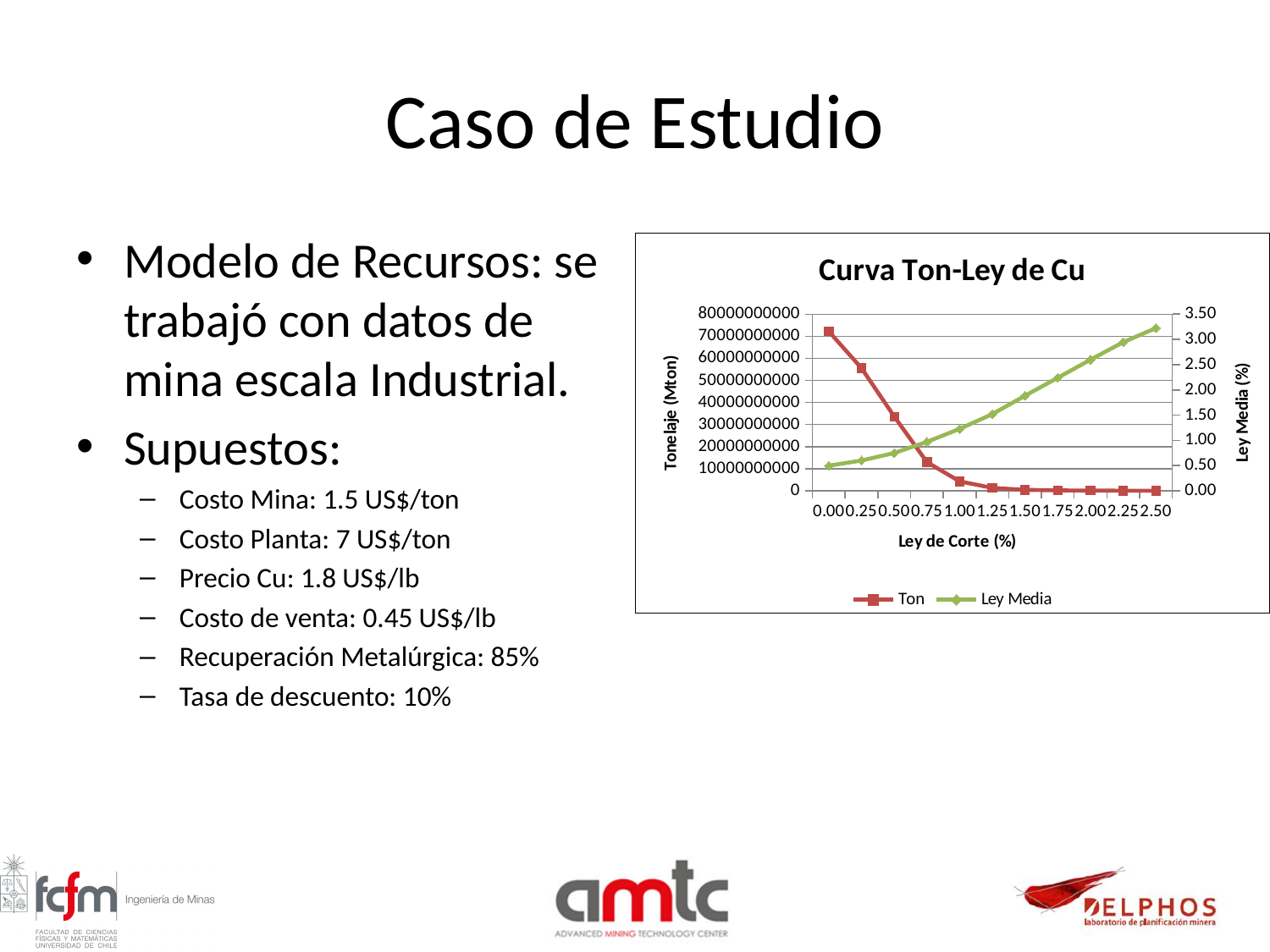

# Caso de Estudio
Modelo de Recursos: se trabajó con datos de mina escala Industrial.
Supuestos:
Costo Mina: 1.5 US$/ton
Costo Planta: 7 US$/ton
Precio Cu: 1.8 US$/lb
Costo de venta: 0.45 US$/lb
Recuperación Metalúrgica: 85%
Tasa de descuento: 10%

### Chart: Curva Ton-Ley de Cu

| Category | Ton | Ley Media |
|---|---|---|
| 0 | 72204242400.0 | 0.49744263248443166 |
| 0.25 | 55547175600.0 | 0.6007689602133437 |
| 0.5 | 33658513200.0 | 0.7488727940603152 |
| 0.75000000000000044 | 13007109600.0 | 0.9700351970586917 |
| 1 | 4254152400.0 | 1.2269106861333878 |
| 1.25 | 1319198400.0 | 1.520870910698497 |
| 1.5 | 431859600.0 | 1.88491559756921 |
| 1.7500000000000009 | 192747600.0 | 2.240907715582455 |
| 2 | 100310400.0 | 2.59755813953488 |
| 2.25 | 58611600.0 | 2.9450248756218906 |
| 2.5 | 39657600.0 | 3.224485294117647 |